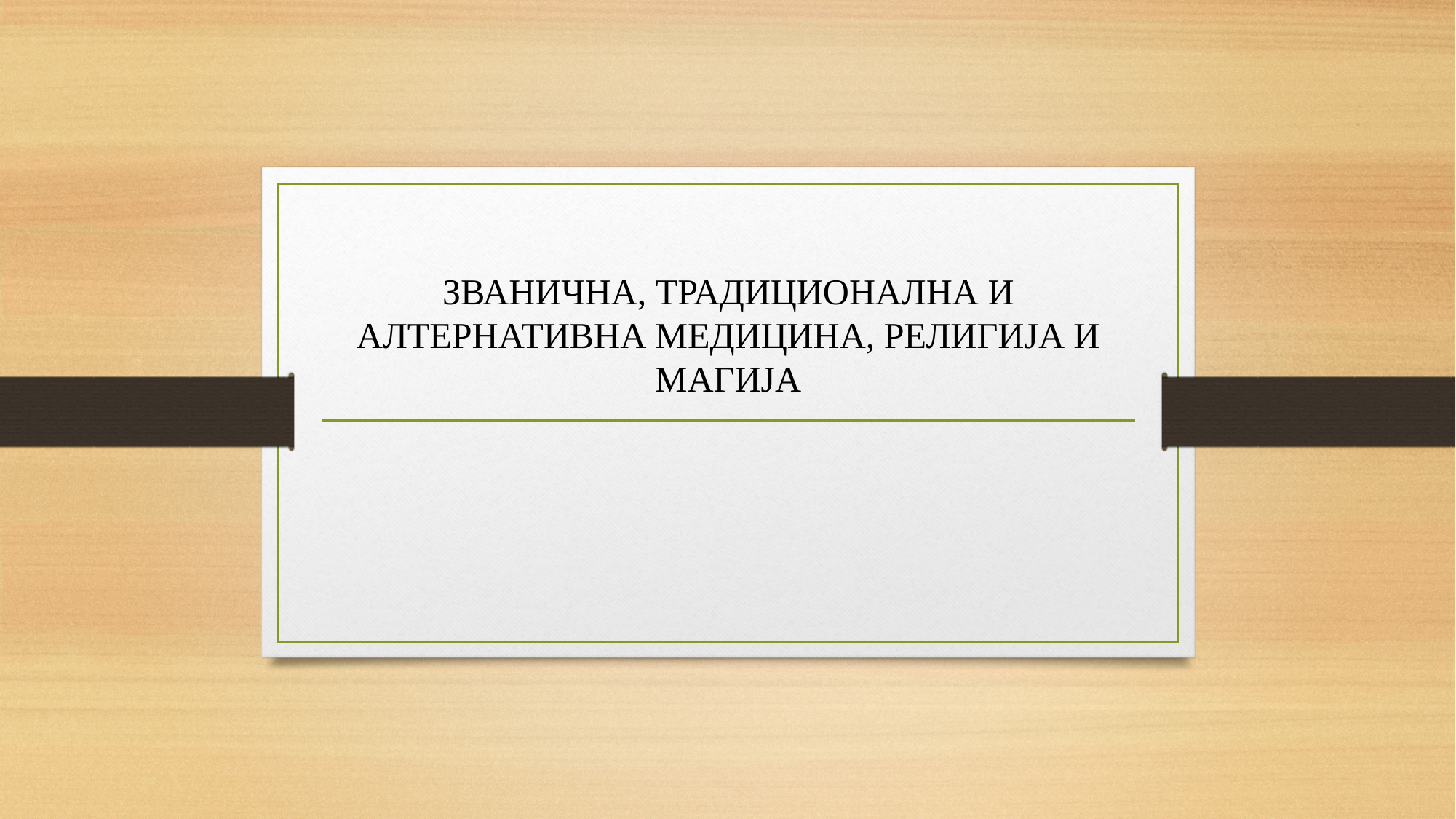

# Званична, традиционална и алтернативна медицина, религија и магија